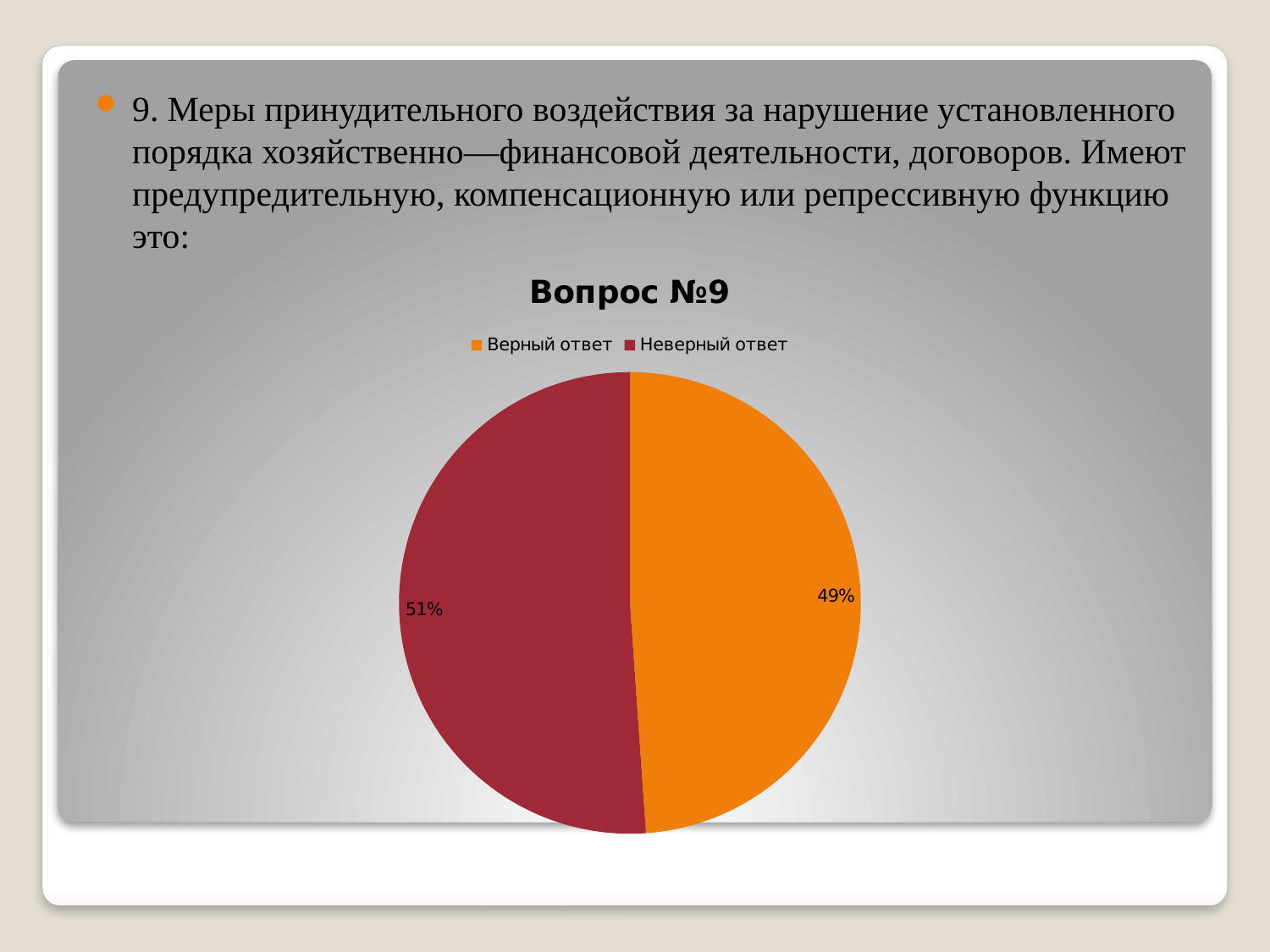

9. Меры принудительного воздействия за нарушение установленного порядка хозяйственно—финансовой деятельности, договоров. Имеют предупредительную, компенсационную или репрессивную функцию это:

### Chart: Вопрос №9

| Category | Продажи |
|---|---|
| Верный ответ | 22.0 |
| Неверный ответ | 23.0 |
#